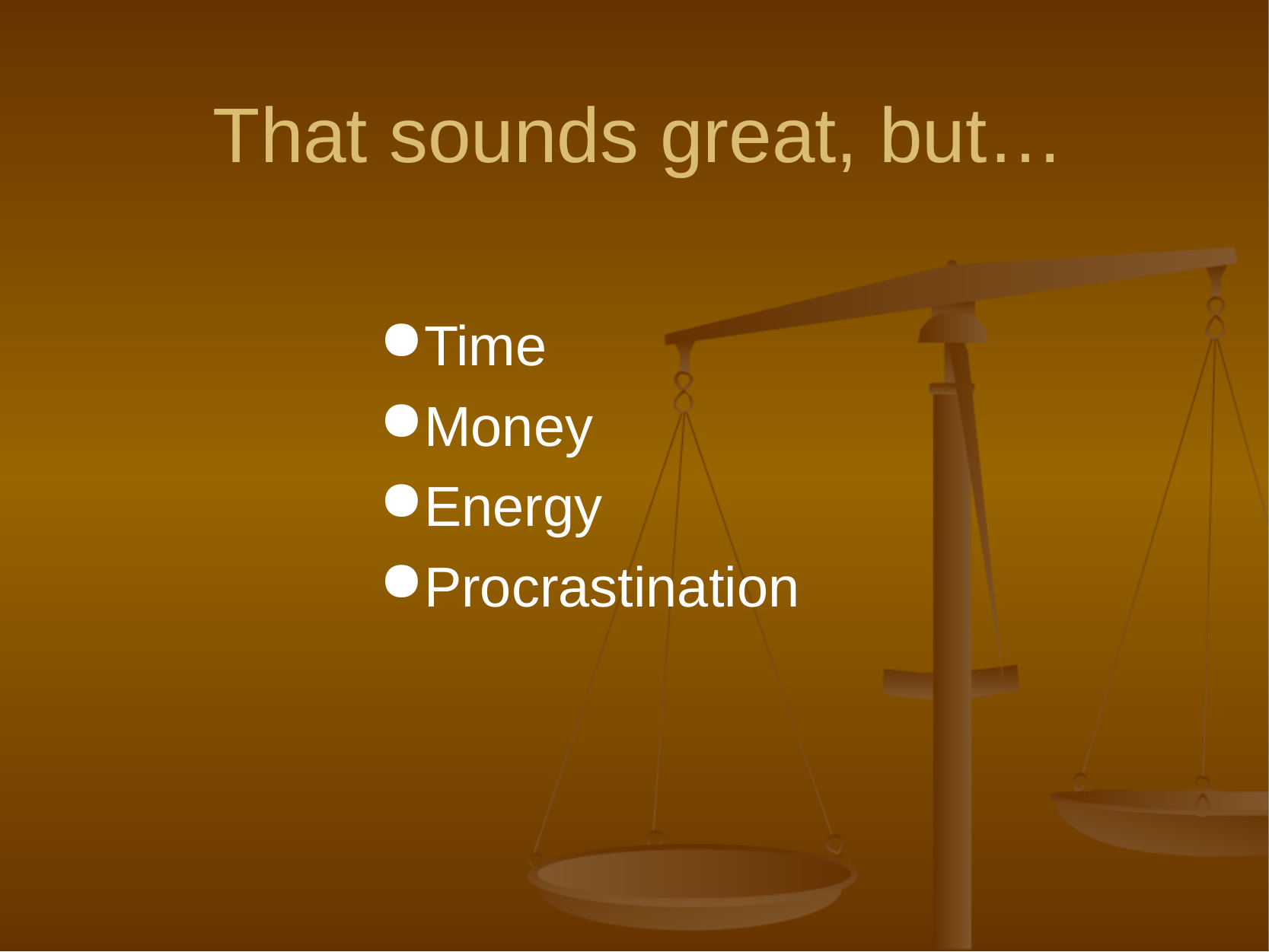

# That sounds great, but…
Time
Money
Energy
Procrastination